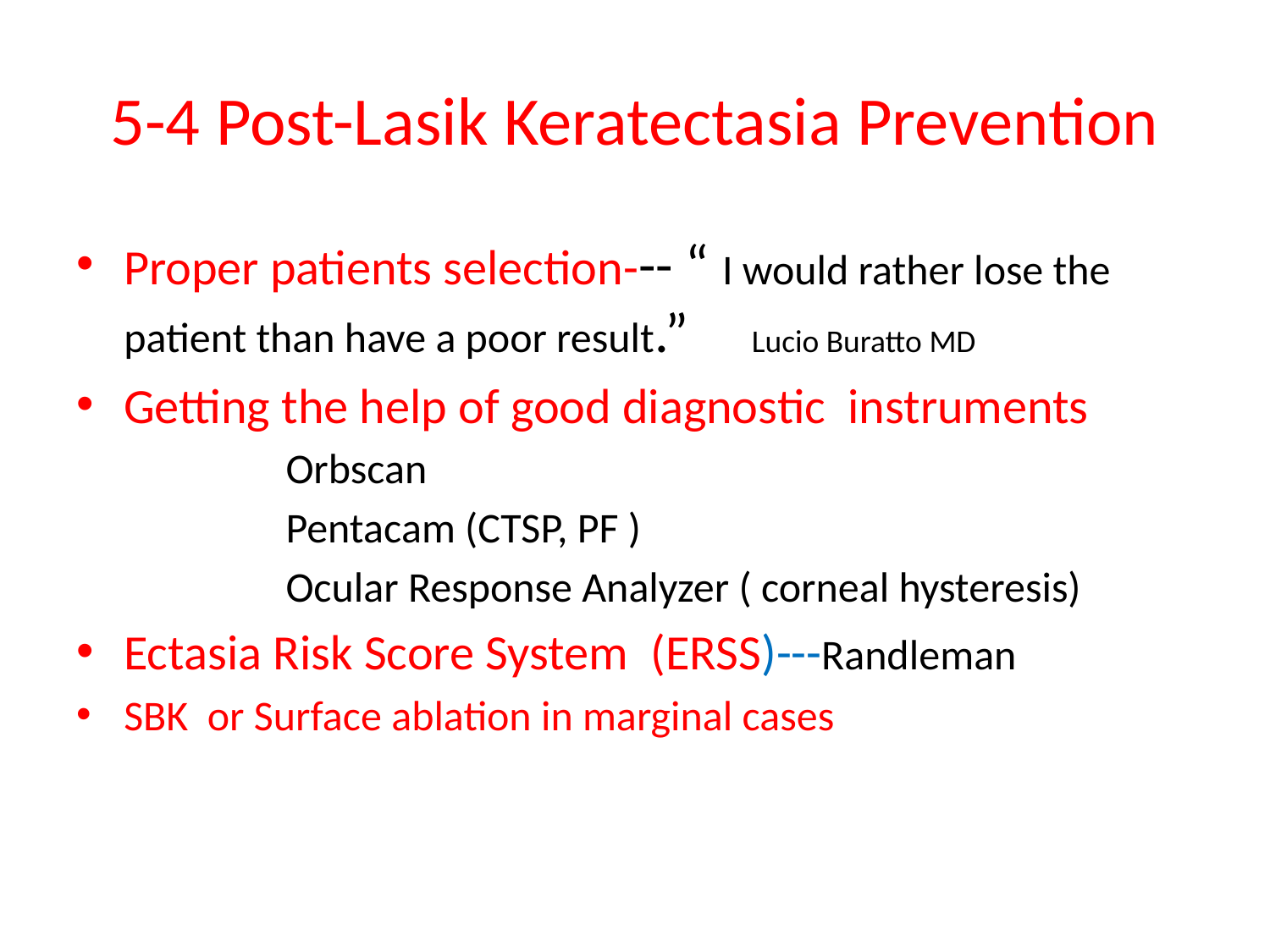

# 5-4 Post-Lasik Keratectasia Prevention
Proper patients selection--- “ I would rather lose the patient than have a poor result.”     Lucio Buratto MD
Getting the help of good diagnostic  instruments
                      Orbscan
                      Pentacam (CTSP, PF )
                      Ocular Response Analyzer ( corneal hysteresis)
Ectasia Risk Score System  (ERSS)---Randleman
SBK  or Surface ablation in marginal cases